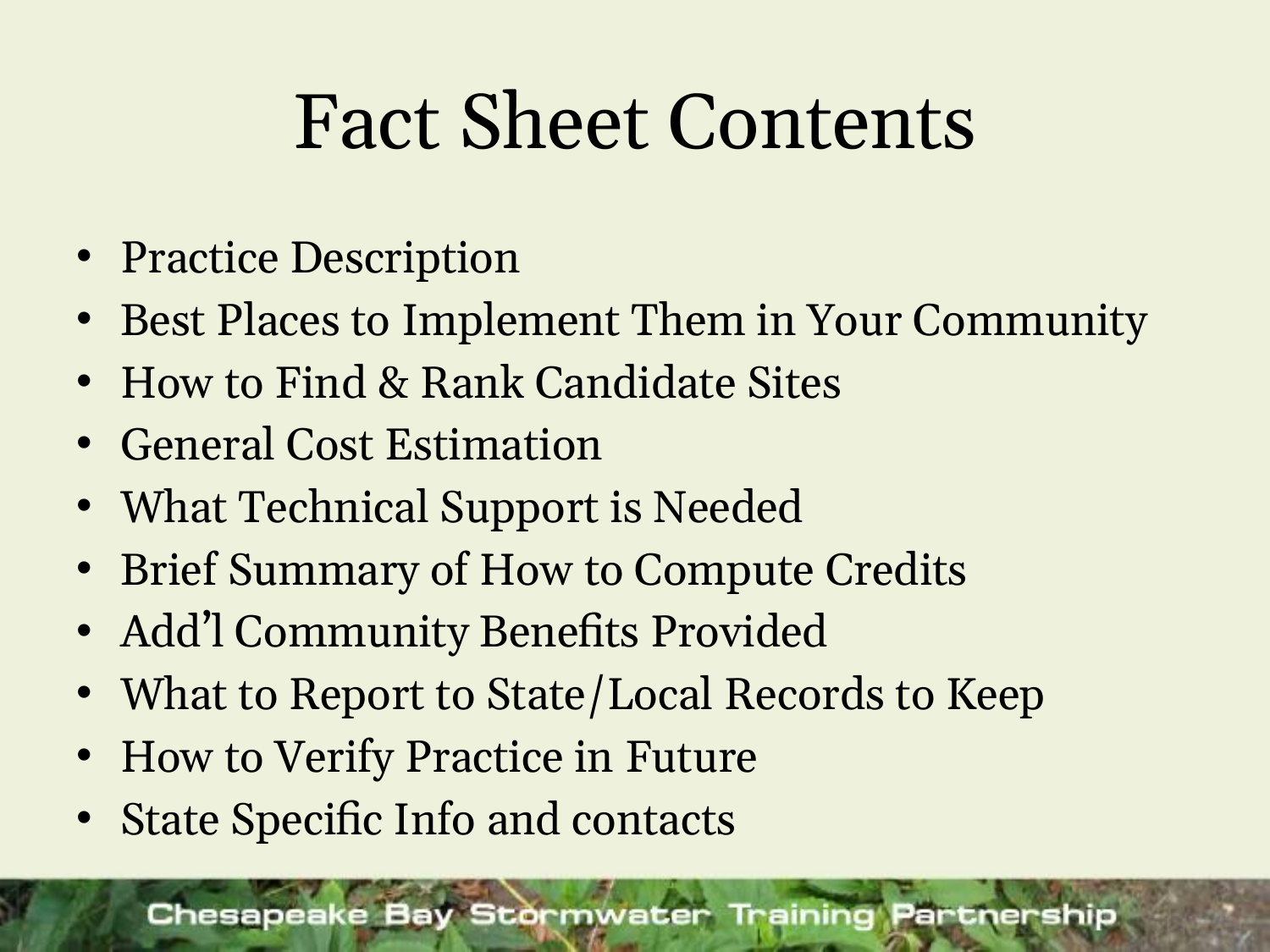

# Fact Sheet Contents
Practice Description
Best Places to Implement Them in Your Community
How to Find & Rank Candidate Sites
General Cost Estimation
What Technical Support is Needed
Brief Summary of How to Compute Credits
Add’l Community Benefits Provided
What to Report to State/Local Records to Keep
How to Verify Practice in Future
State Specific Info and contacts